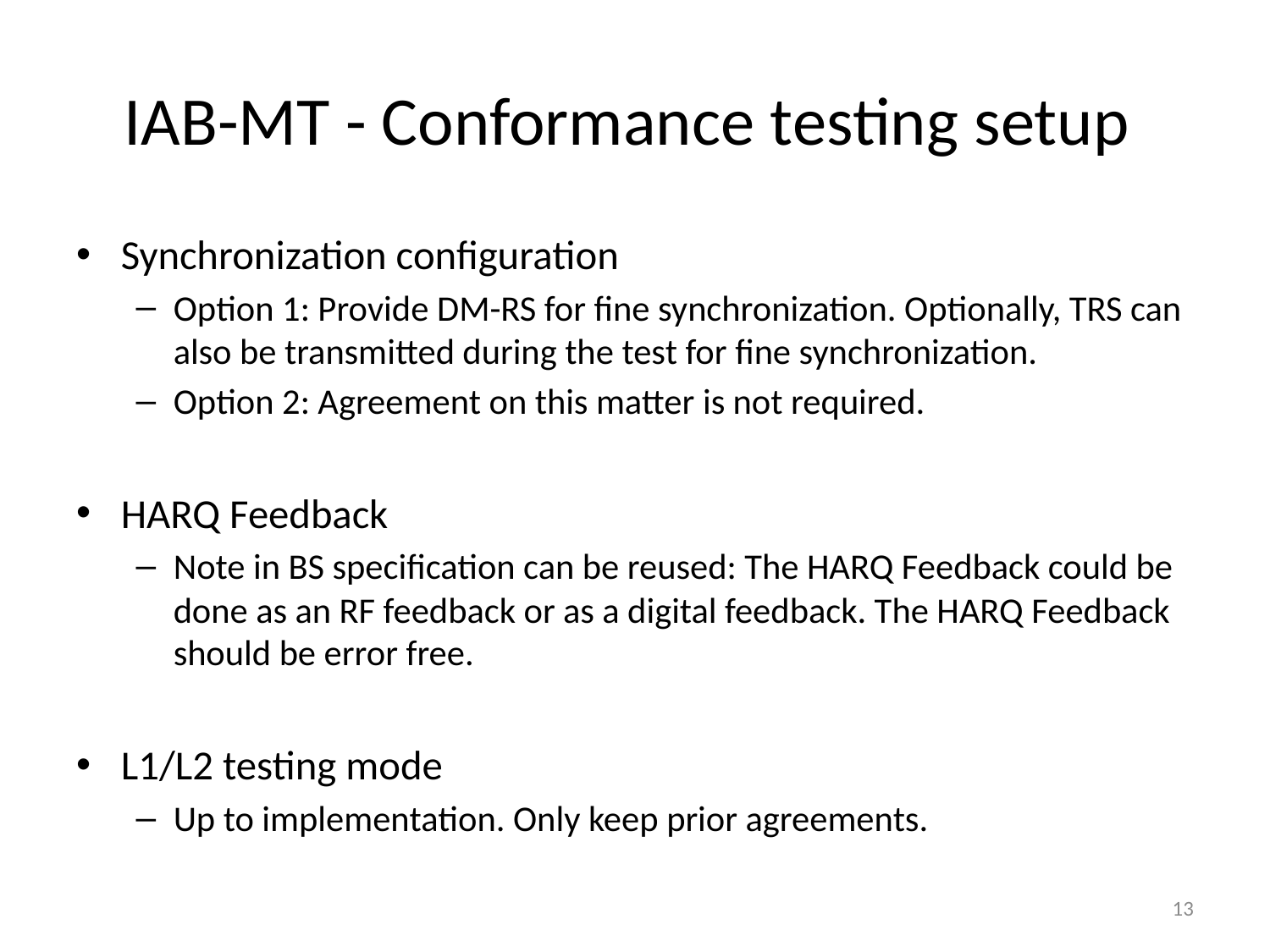

# IAB-MT - Conformance testing setup
Synchronization configuration
Option 1: Provide DM-RS for fine synchronization. Optionally, TRS can also be transmitted during the test for fine synchronization.
Option 2: Agreement on this matter is not required.

HARQ Feedback
Note in BS specification can be reused: The HARQ Feedback could be done as an RF feedback or as a digital feedback. The HARQ Feedback should be error free.

L1/L2 testing mode
Up to implementation. Only keep prior agreements.
13